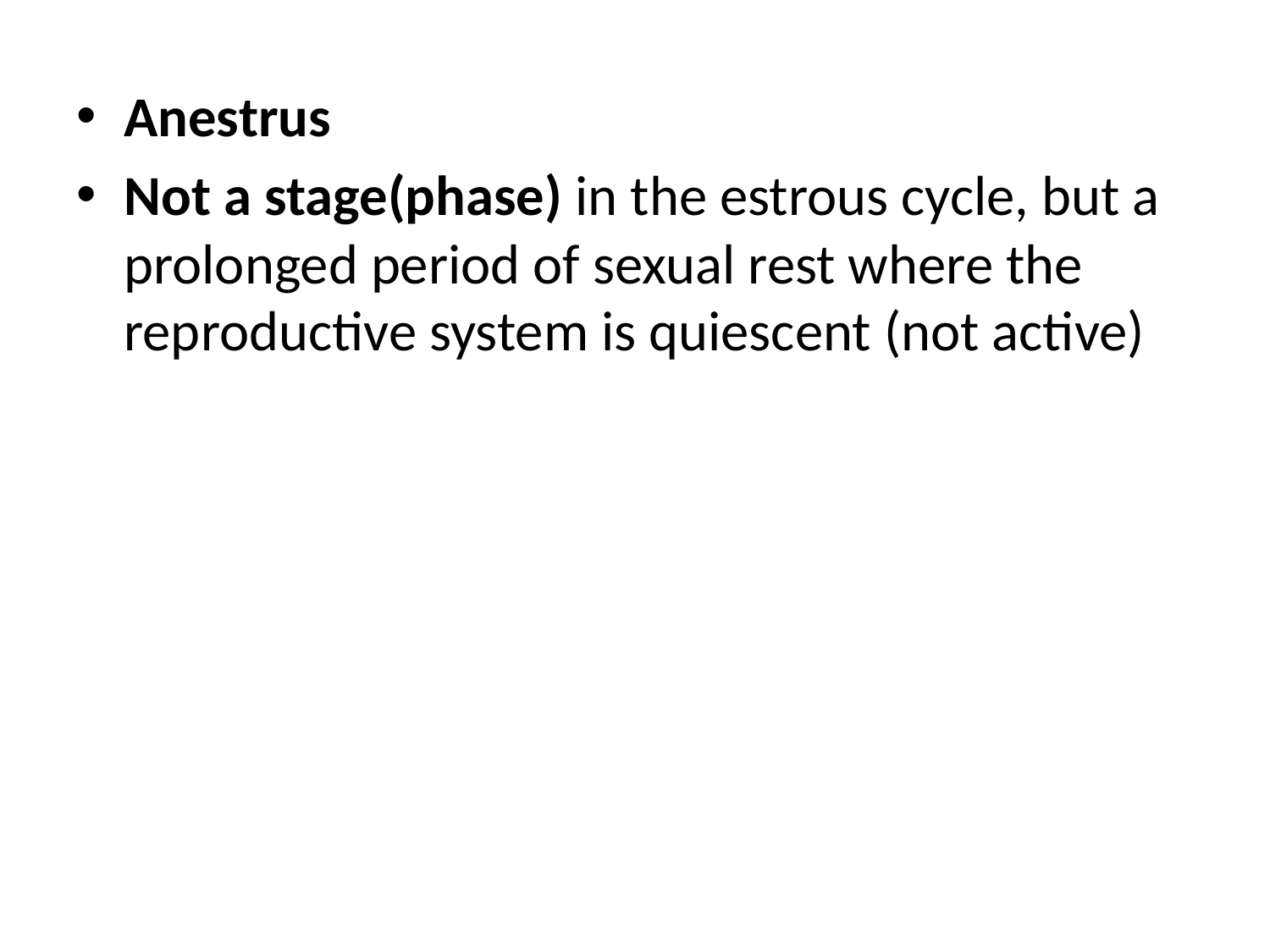

Anestrus
Not a stage(phase) in the estrous cycle, but a prolonged period of sexual rest where the reproductive system is quiescent (not active)